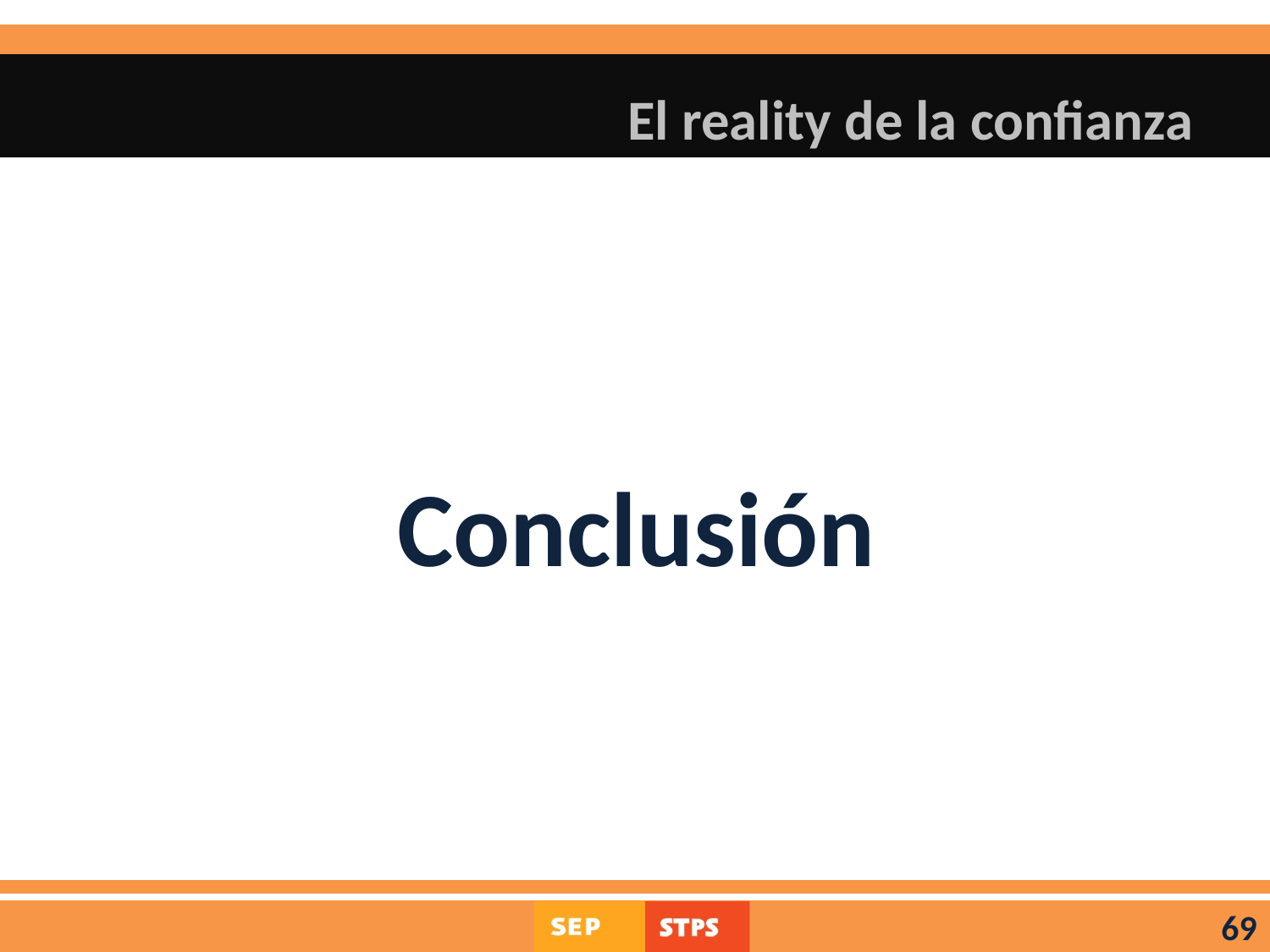

# El reality de la confianza
Conclusión

69